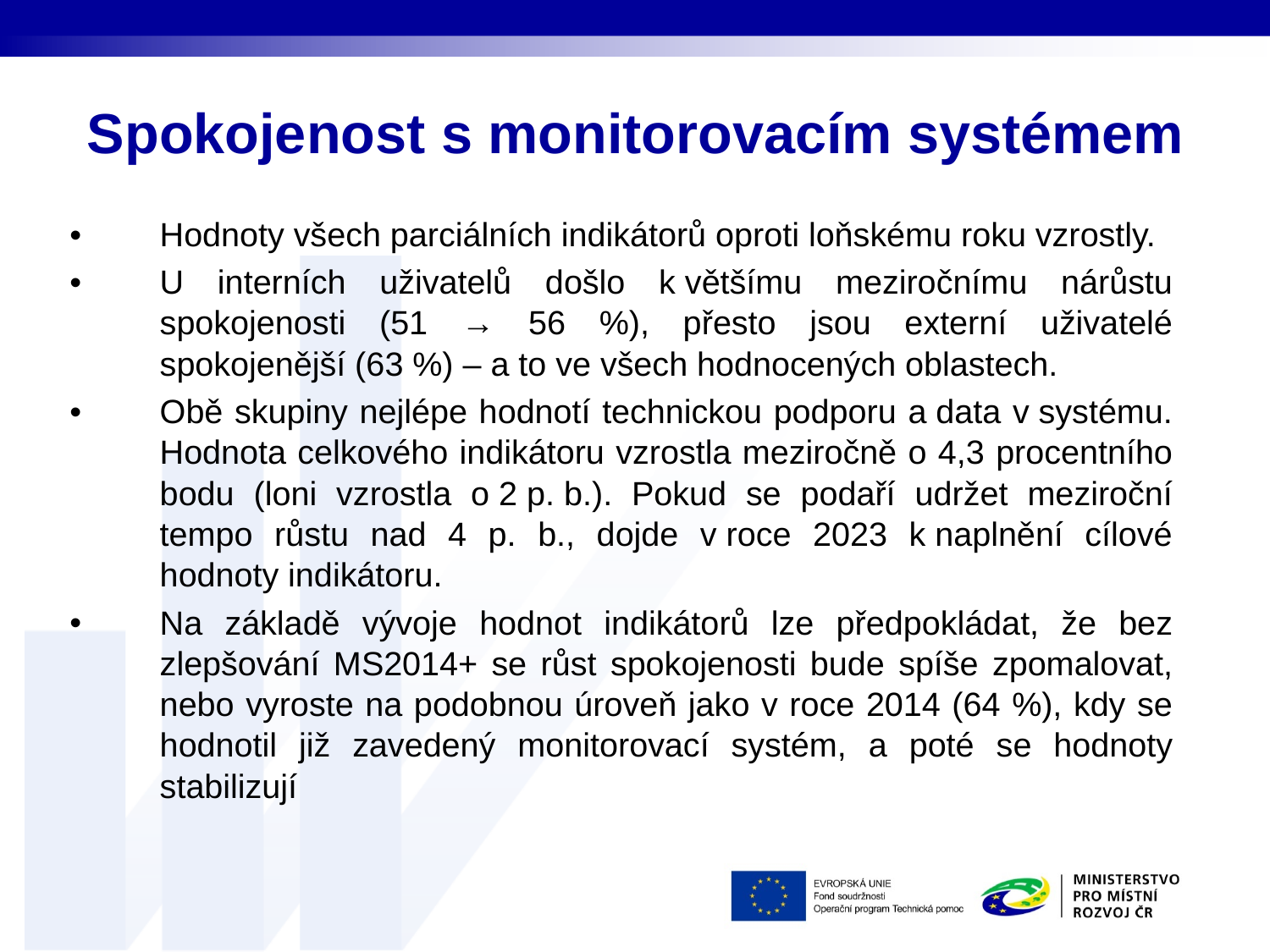

# Spokojenost s monitorovacím systémem
Hodnoty všech parciálních indikátorů oproti loňskému roku vzrostly.
U interních uživatelů došlo k většímu meziročnímu nárůstu spokojenosti (51 → 56 %), přesto jsou externí uživatelé spokojenější (63 %) – a to ve všech hodnocených oblastech.
Obě skupiny nejlépe hodnotí technickou podporu a data v systému. Hodnota celkového indikátoru vzrostla meziročně o 4,3 procentního bodu (loni vzrostla o 2 p. b.). Pokud se podaří udržet meziroční tempo růstu nad 4 p. b., dojde v roce 2023 k naplnění cílové hodnoty indikátoru.
Na základě vývoje hodnot indikátorů lze předpokládat, že bez zlepšování MS2014+ se růst spokojenosti bude spíše zpomalovat, nebo vyroste na podobnou úroveň jako v roce 2014 (64 %), kdy se hodnotil již zavedený monitorovací systém, a poté se hodnoty stabilizují